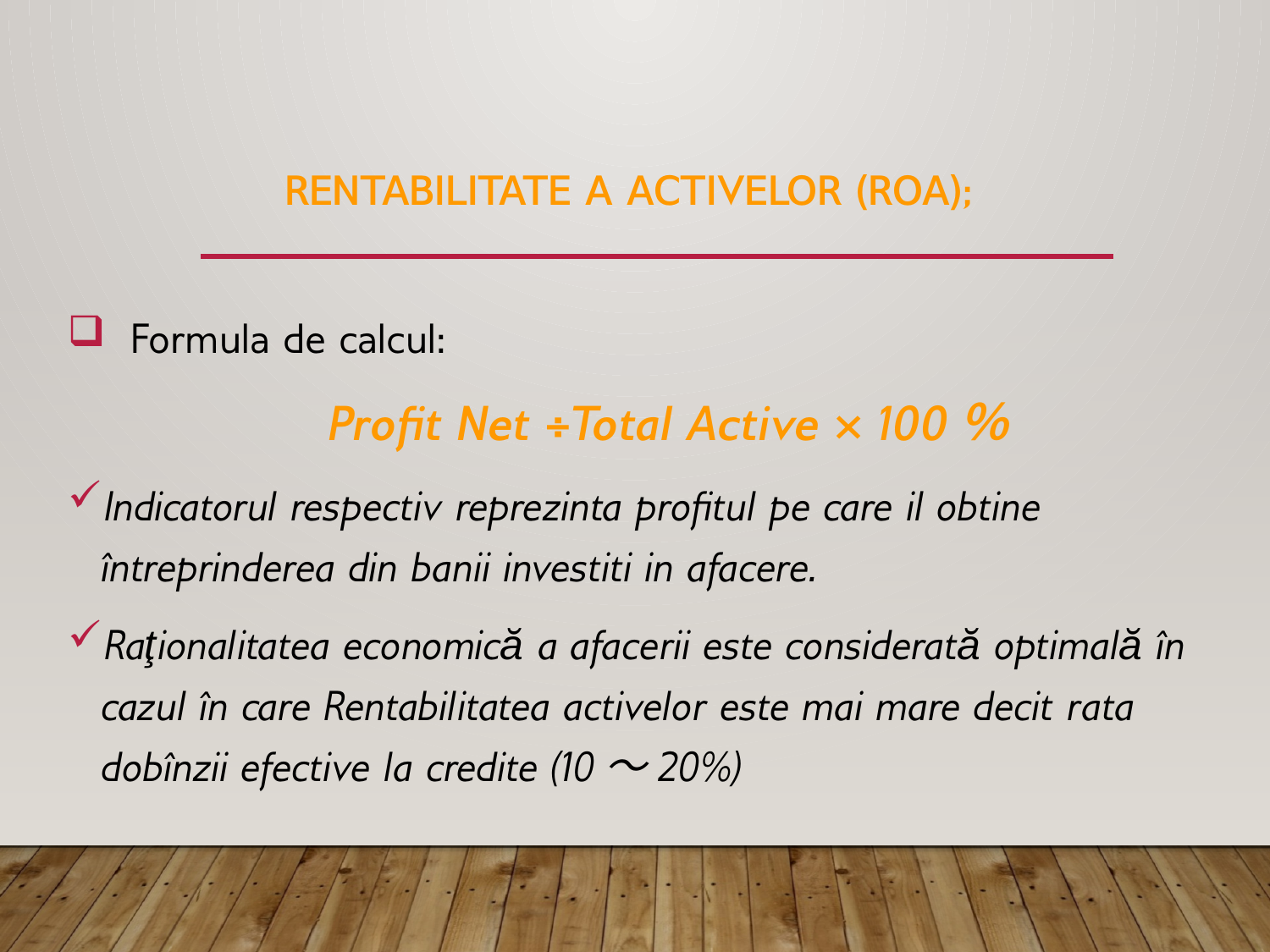

RENTABILITATE A ACTIVELOR (ROA);

  Formula de calcul:
     Profit Net ÷Total Active × 100％
Indicatorul respectiv reprezinta profitul pe care il obtine întreprinderea din banii investiti in afacere.
Raţionalitatea economică a afacerii este considerată optimală în cazul în care Rentabilitatea activelor este mai mare decit rata dobînzii efective la credite (10～20%)